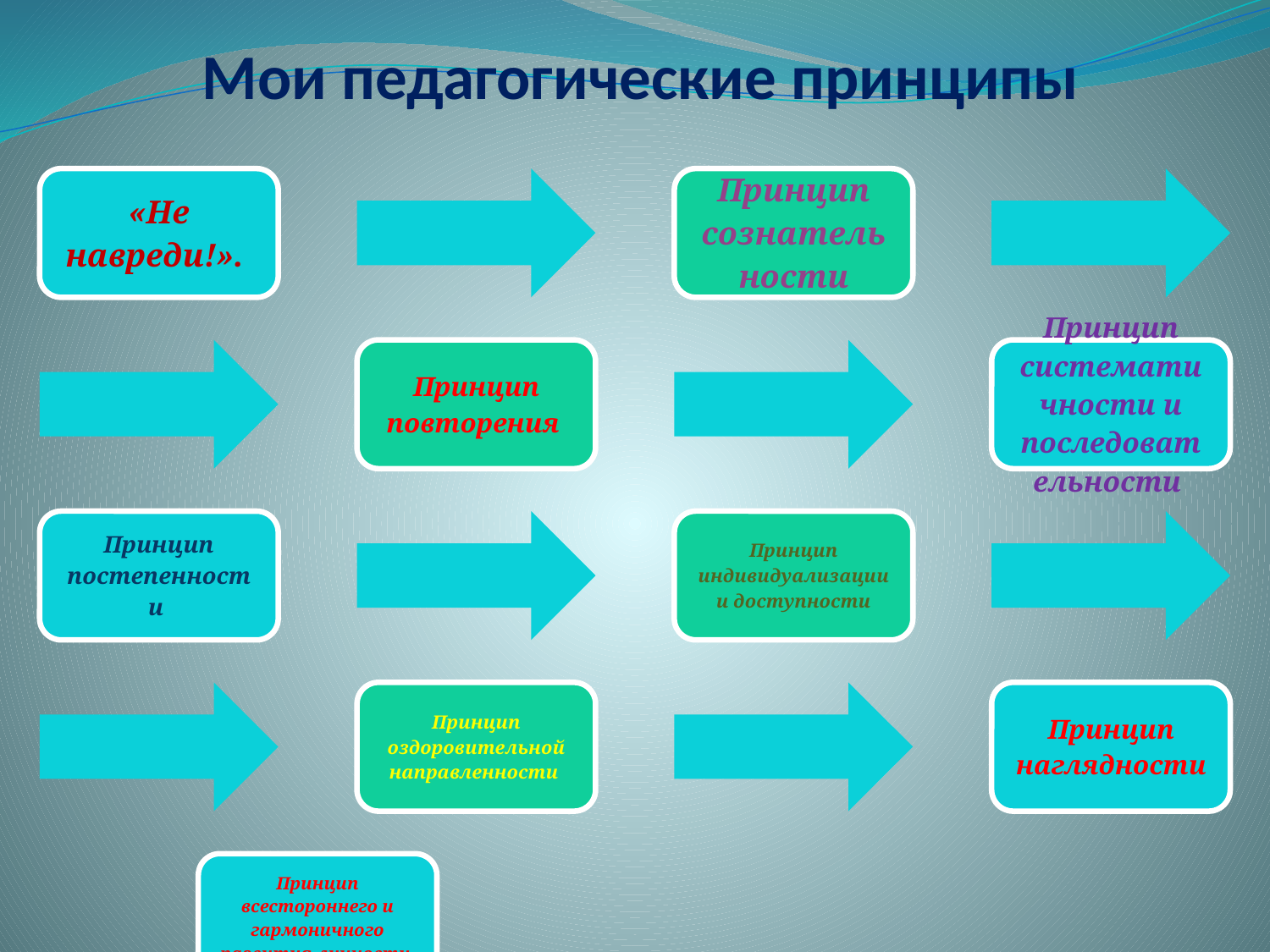

# Мои педагогические принципы
«Не навреди!».
Принцип сознательности
Принцип систематичности и последовательности
Принцип повторения
Принцип постепенности
Принцип индивидуализации и доступности
Принцип наглядности
Принцип оздоровительной направленности